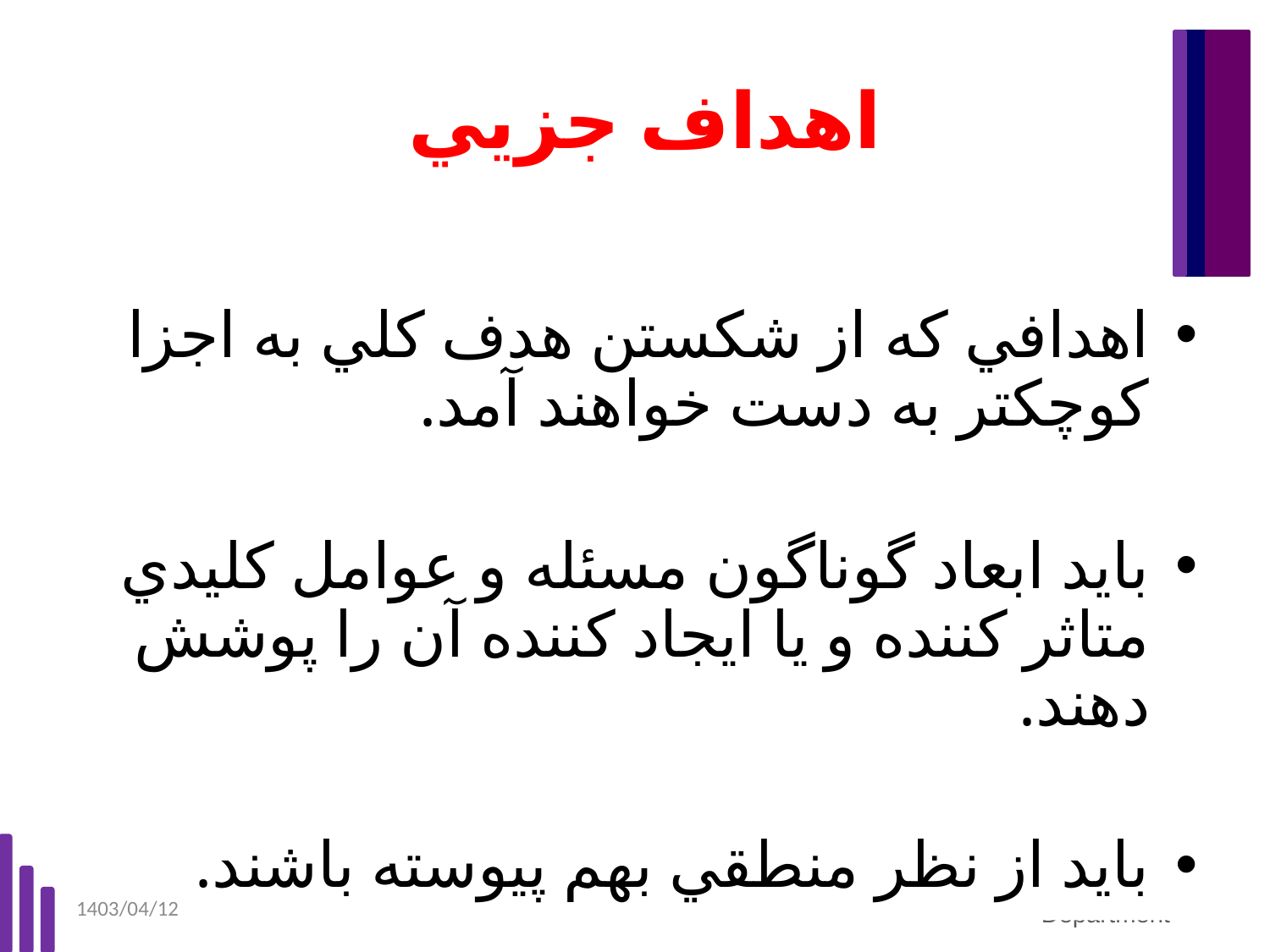

# اهداف جزيي
اهدافي كه از شكستن هدف كلي به اجزا كوچكتر به دست خواهند آمد.

بايد ابعاد گوناگون مسئله و عوامل كليدي متاثر كننده و يا ايجاد كننده آن را پوشش دهند.

بايد از نظر منطقي بهم پيوسته باشند.

1403/04/12